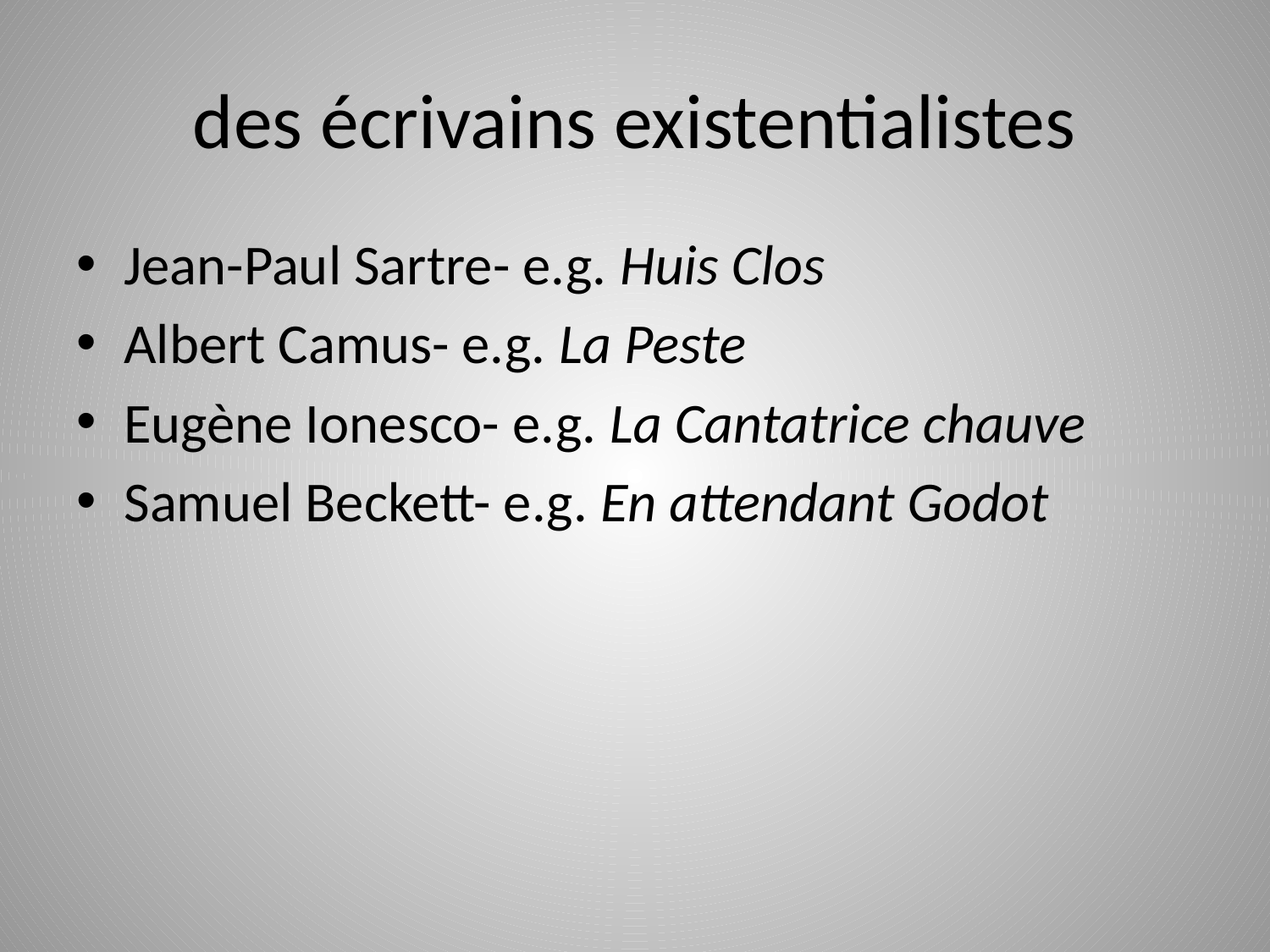

# des écrivains existentialistes
Jean-Paul Sartre- e.g. Huis Clos
Albert Camus- e.g. La Peste
Eugène Ionesco- e.g. La Cantatrice chauve
Samuel Beckett- e.g. En attendant Godot